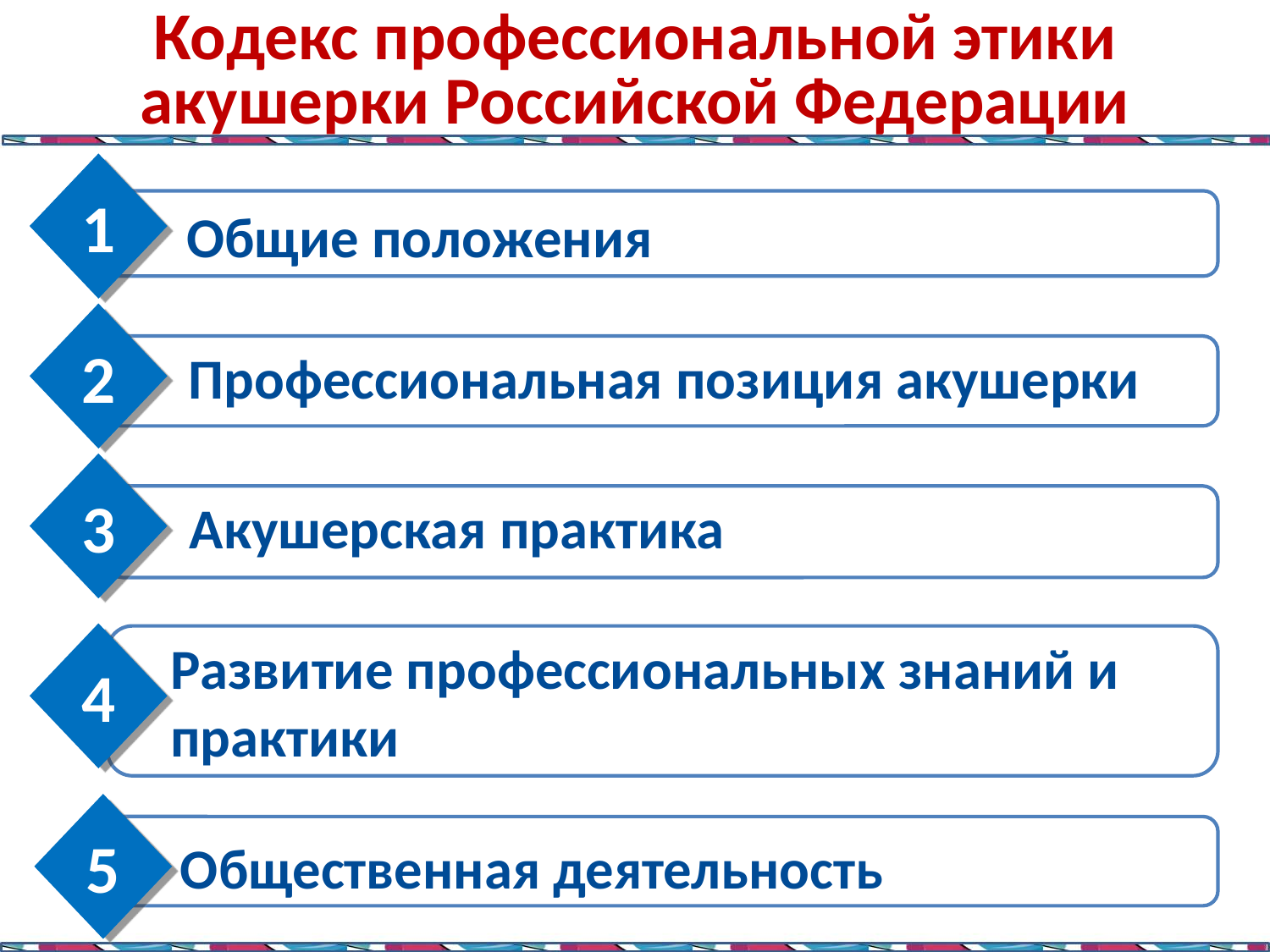

Кодекс профессиональной этики акушерки Российской Федерации
1

Общие положения
2

Профессиональная позиция акушерки
3

Акушерская практика
4

Развитие профессиональных знаний и практики
5

Общественная деятельность